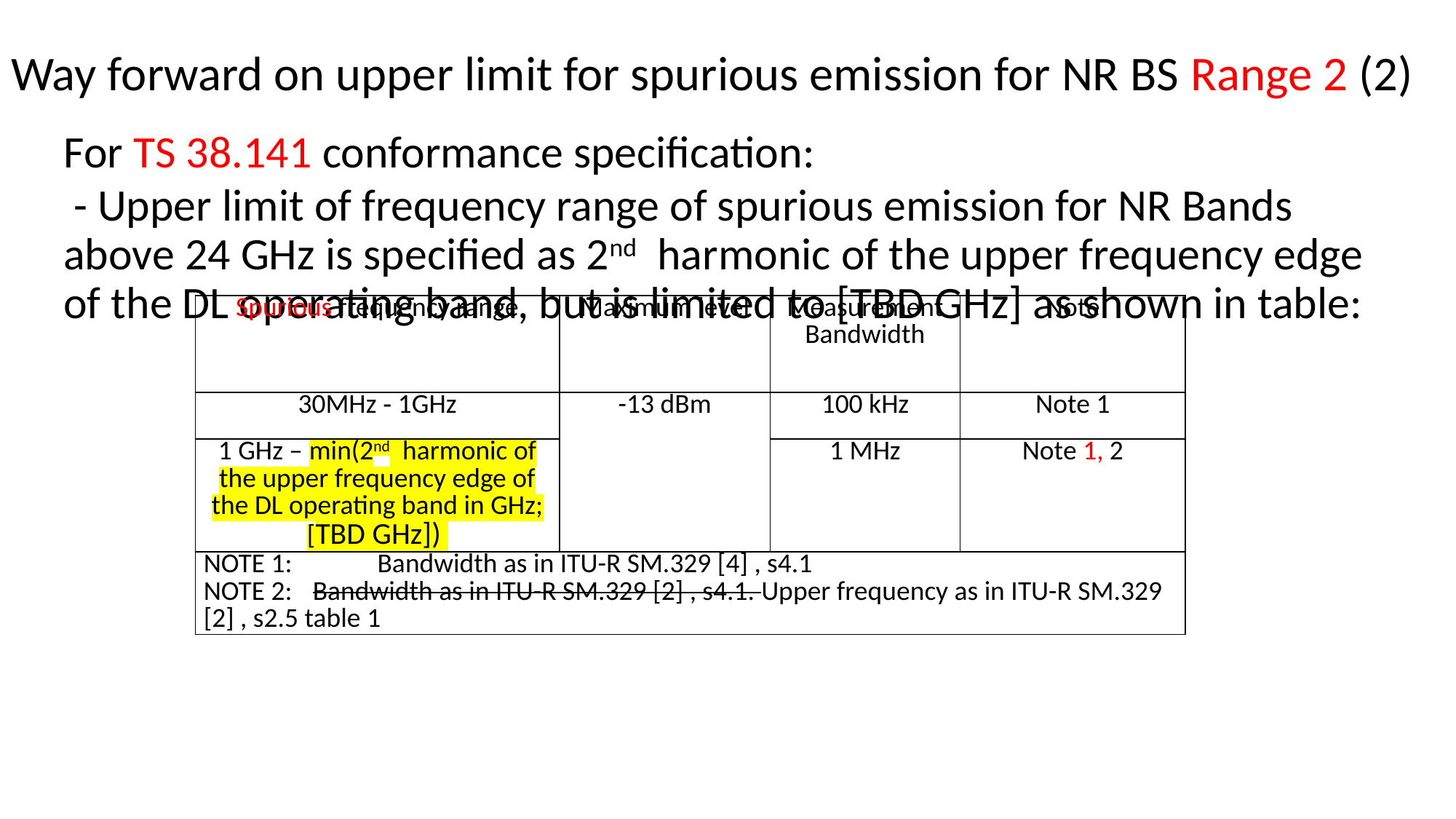

# Way forward on upper limit for spurious emission for NR BS Range 2 (2)
For TS 38.141 conformance specification:
 - Upper limit of frequency range of spurious emission for NR Bands above 24 GHz is specified as 2nd  harmonic of the upper frequency edge of the DL operating band, but is limited to [TBD GHz] as shown in table:

| Spurious frequency range | Maximum level | Measurement Bandwidth | Note |
| --- | --- | --- | --- |
| 30MHz ‑ 1GHz | -13 dBm | 100 kHz | Note 1 |
| 1 GHz – min(2nd harmonic of the upper frequency edge of the DL operating band in GHz; [TBD GHz]) |  | 1 MHz | Note 1, 2 |
| NOTE 1: Bandwidth as in ITU-R SM.329 [4] , s4.1 NOTE 2: Bandwidth as in ITU-R SM.329 [2] , s4.1. Upper frequency as in ITU-R SM.329 [2] , s2.5 table 1 |  |  |  |